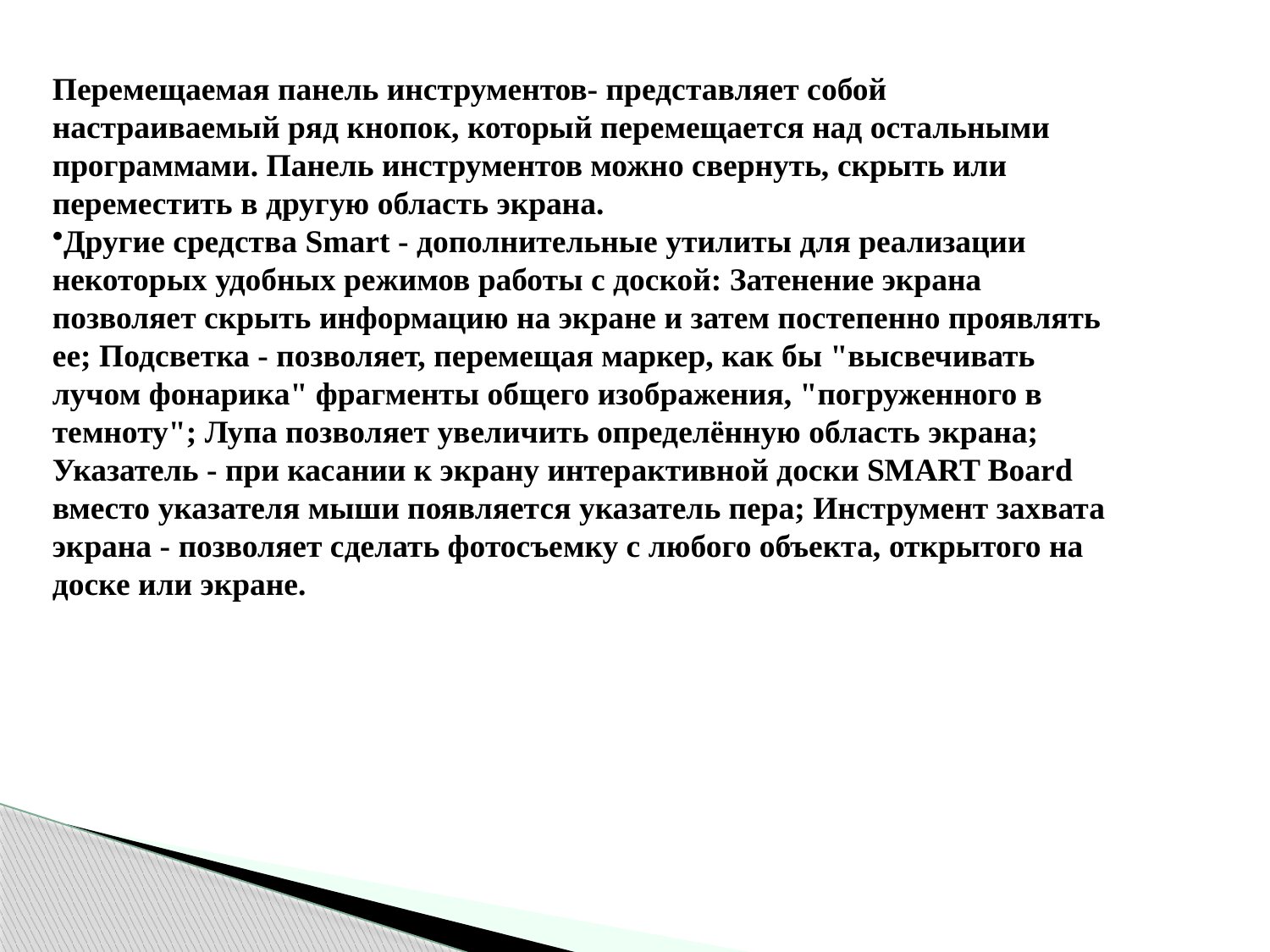

Перемещаемая панель инструментов- представляет собой настраиваемый ряд кнопок, который перемещается над остальными программами. Панель инструментов можно свернуть, скрыть или переместить в другую область экрана.
Другие средства Smart - дополнительные утилиты для реализации некоторых удобных режимов работы с доской: Затенение экрана позволяет скрыть информацию на экране и затем постепенно проявлять ее; Подсветка - позволяет, перемещая маркер, как бы "высвечивать лучом фонарика" фрагменты общего изображения, "погруженного в темноту"; Лупа позволяет увеличить определённую область экрана; Указатель - при касании к экрану интерактивной доски SMART Board вместо указателя мыши появляется указатель пера; Инструмент захвата экрана - позволяет сделать фотосъемку с любого объекта, открытого на доске или экране.